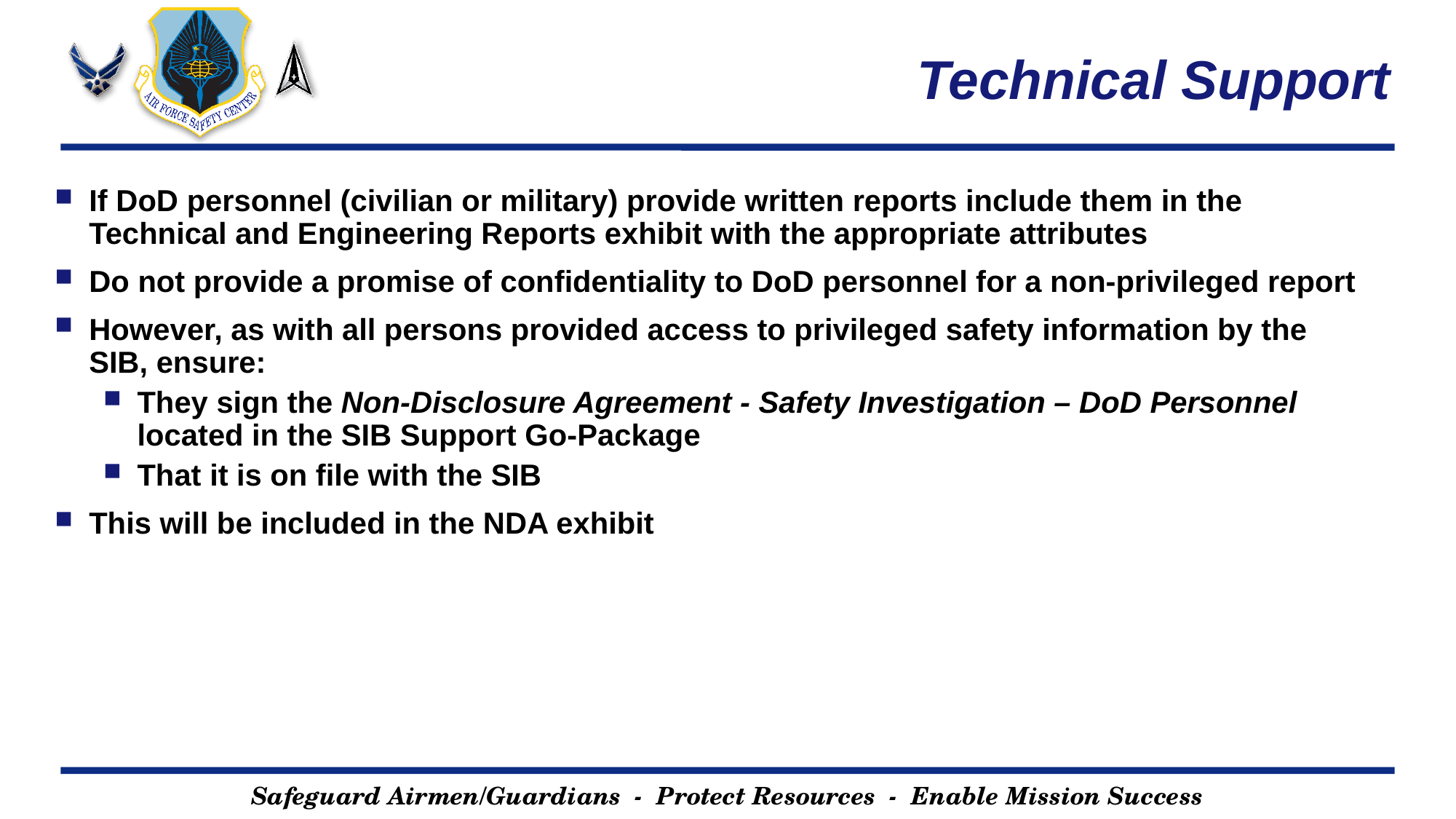

# Technical Support
If DoD personnel (civilian or military) provide written reports include them in the Technical and Engineering Reports exhibit with the appropriate attributes
Do not provide a promise of confidentiality to DoD personnel for a non-privileged report
However, as with all persons provided access to privileged safety information by the SIB, ensure:
They sign the Non-Disclosure Agreement - Safety Investigation – DoD Personnel located in the SIB Support Go-Package
That it is on file with the SIB
This will be included in the NDA exhibit